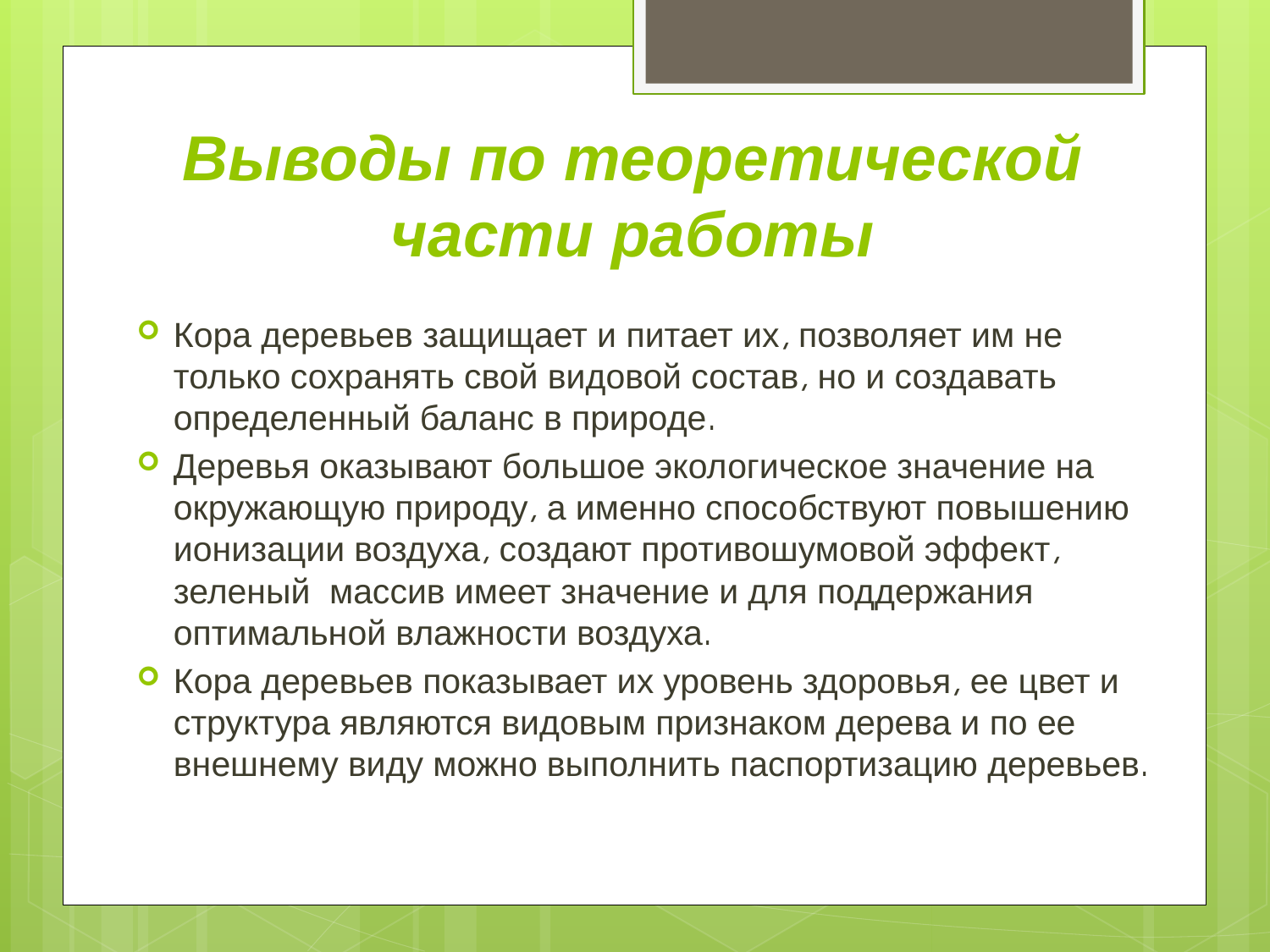

# Выводы по теоретической части работы
Кора деревьев защищает и питает их, позволяет им не только сохранять свой видовой состав, но и создавать определенный баланс в природе.
Деревья оказывают большое экологическое значение на окружающую природу, а именно способствуют повышению ионизации воздуха, создают противошумовой эффект, зеленый  массив имеет значение и для поддержания оптимальной влажности воздуха.
Кора деревьев показывает их уровень здоровья, ее цвет и структура являются видовым признаком дерева и по ее внешнему виду можно выполнить паспортизацию деревьев.